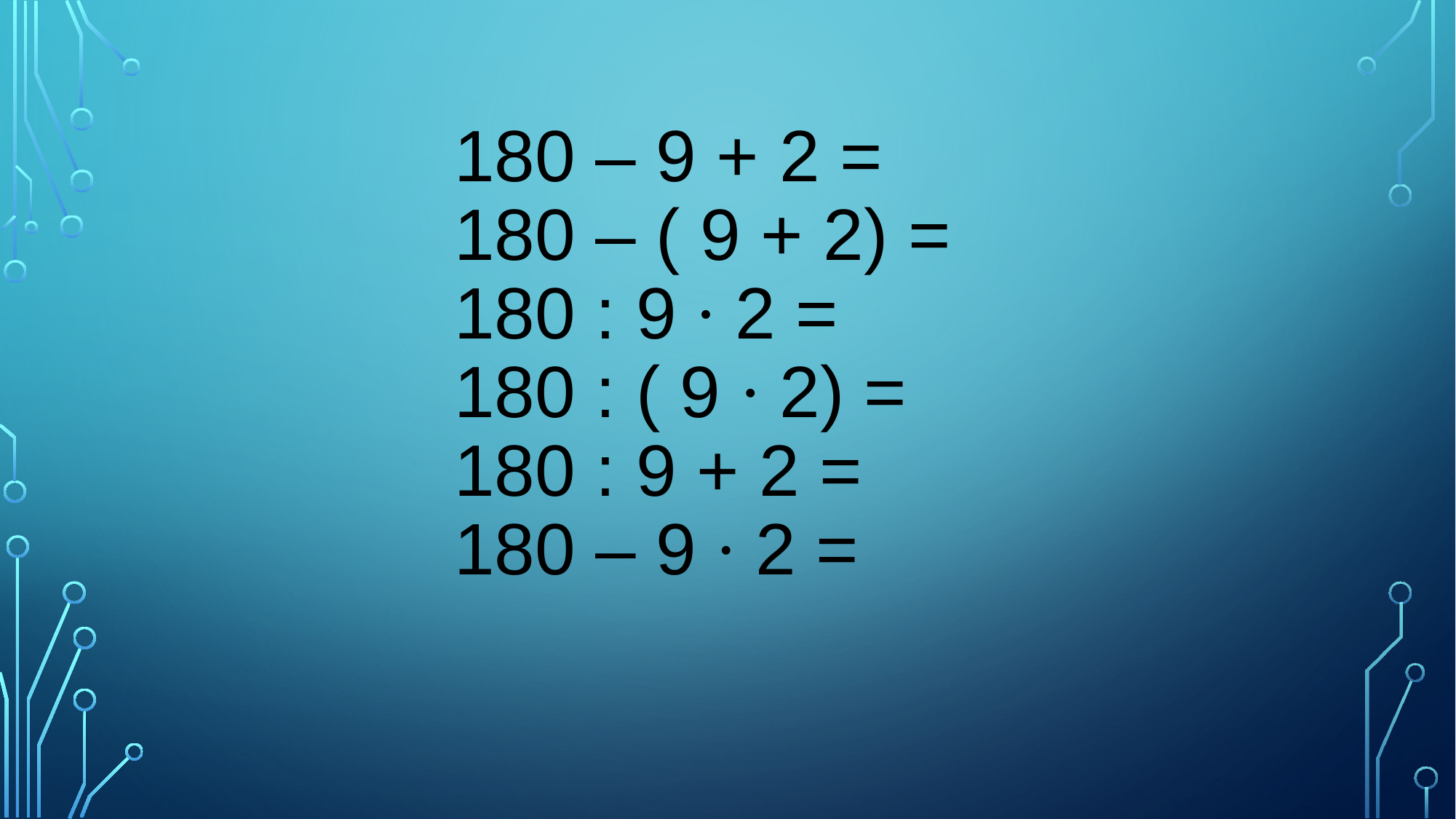

# 180 – 9 + 2 =  180 – ( 9 + 2) =  180 : 9 ∙ 2 = 180 : ( 9 ∙ 2) = 180 : 9 + 2 = 180 – 9 ∙ 2 =